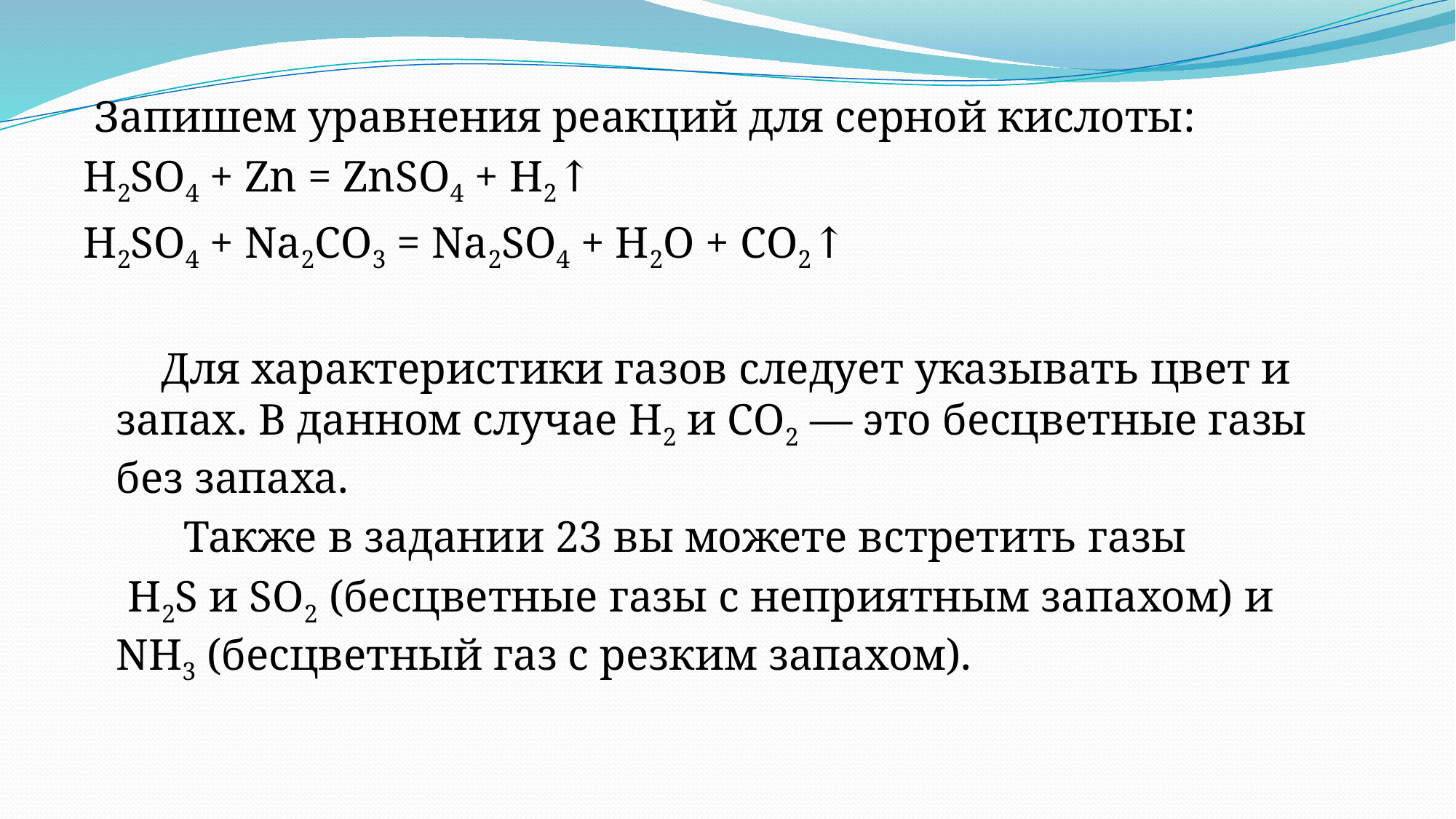

Запишем уравнения реакций для серной кислоты:
H2SO4 + Zn = ZnSO4 + H2↑
H2SO4 + Na2CO3 = Na2SO4 + H2O + CO2↑

       Для характеристики газов следует указывать цвет и запах. В данном случае Н2 и СО2 — это бесцветные газы без запаха.
         Также в задании 23 вы можете встретить газы
    H2S и SO2 (бесцветные газы с неприятным запахом) и NH3 (бесцветный газ с резким запахом).